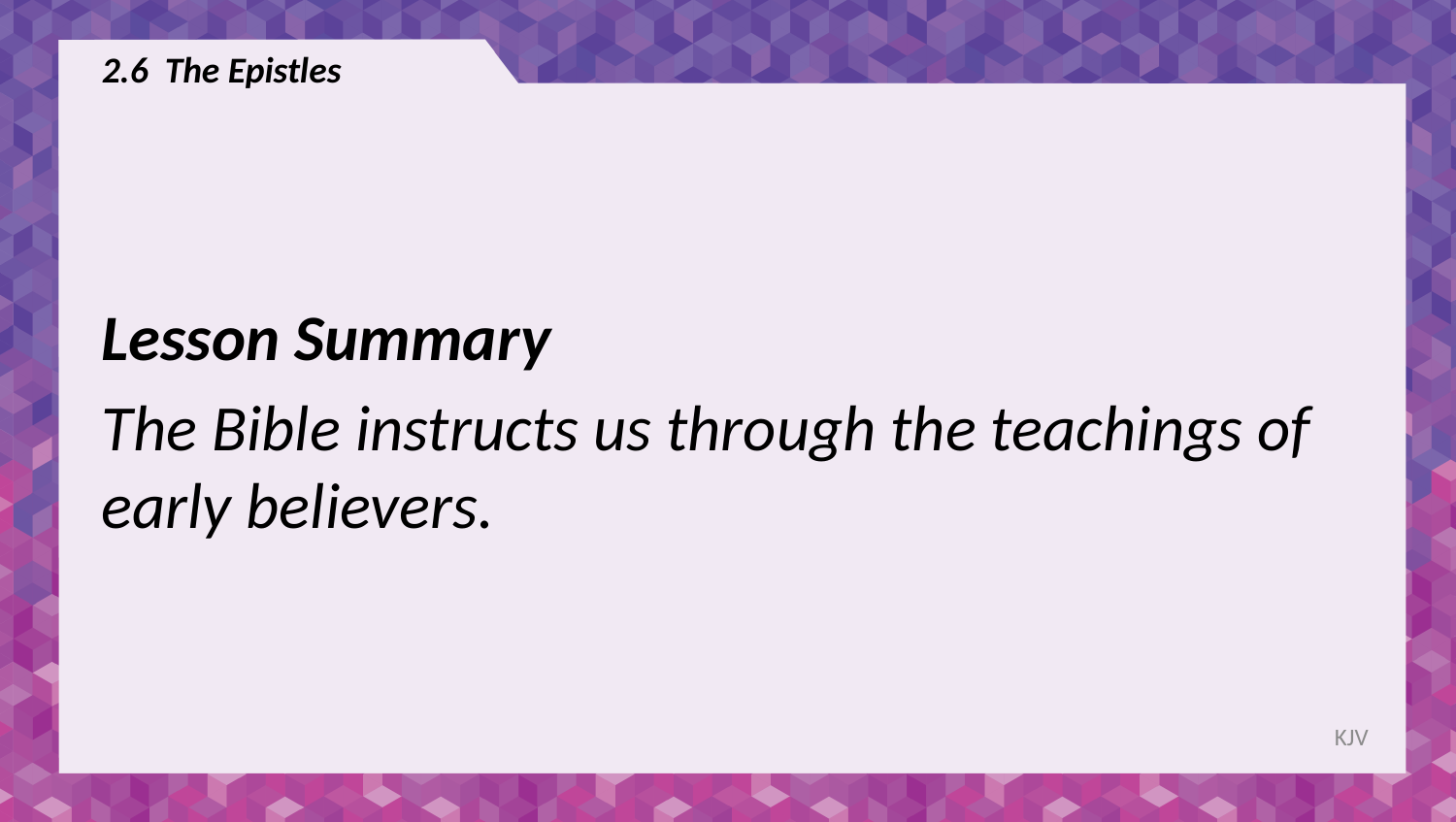

# 2.6  The Epistles
Lesson Summary
The Bible instructs us through the teachings of early believers.
KJV